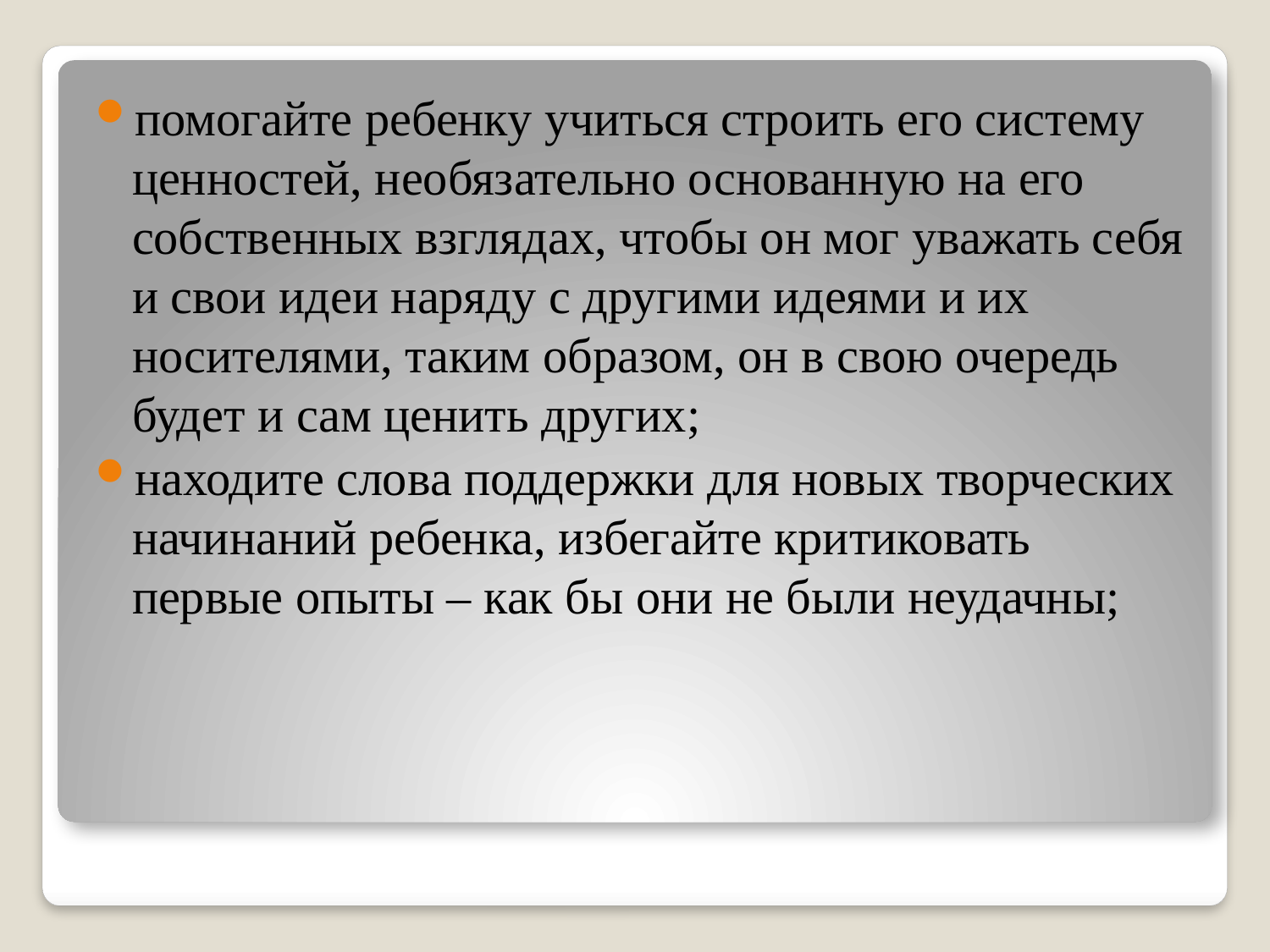

помогайте ребенку учиться строить его систему ценностей, необязательно основанную на его собственных взглядах, чтобы он мог уважать себя и свои идеи наряду с другими идеями и их носителями, таким образом, он в свою очередь будет и сам ценить других;
находите слова поддержки для новых творческих начинаний ребенка, избегайте критиковать первые опыты – как бы они не были неудачны;

#